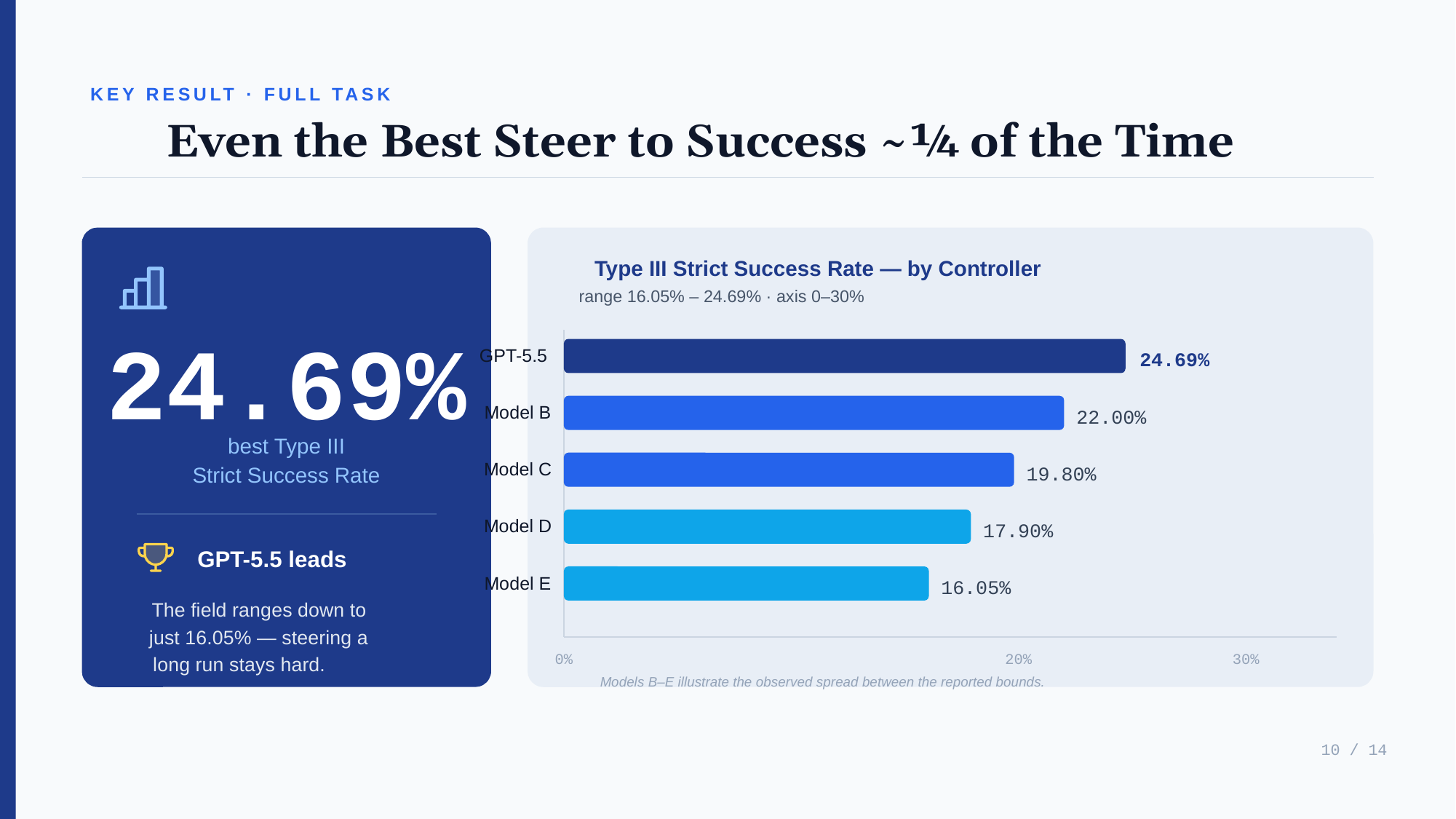

KEY RESULT · FULL TASK
Even the Best Steer to Success ~¼ of the Time

24.69%
best Type III
Strict Success Rate

GPT-5.5 leads
The field ranges down to
just 16.05% — steering a
long run stays hard.

Type III Strict Success Rate — by Controller
range 16.05% – 24.69% · axis 0–30%

GPT-5.5
24.69%

Model B
22.00%

Model C
19.80%

Model D
17.90%

Model E
16.05%

0%
20%
30%
Models B–E illustrate the observed spread between the reported bounds.
10 / 14